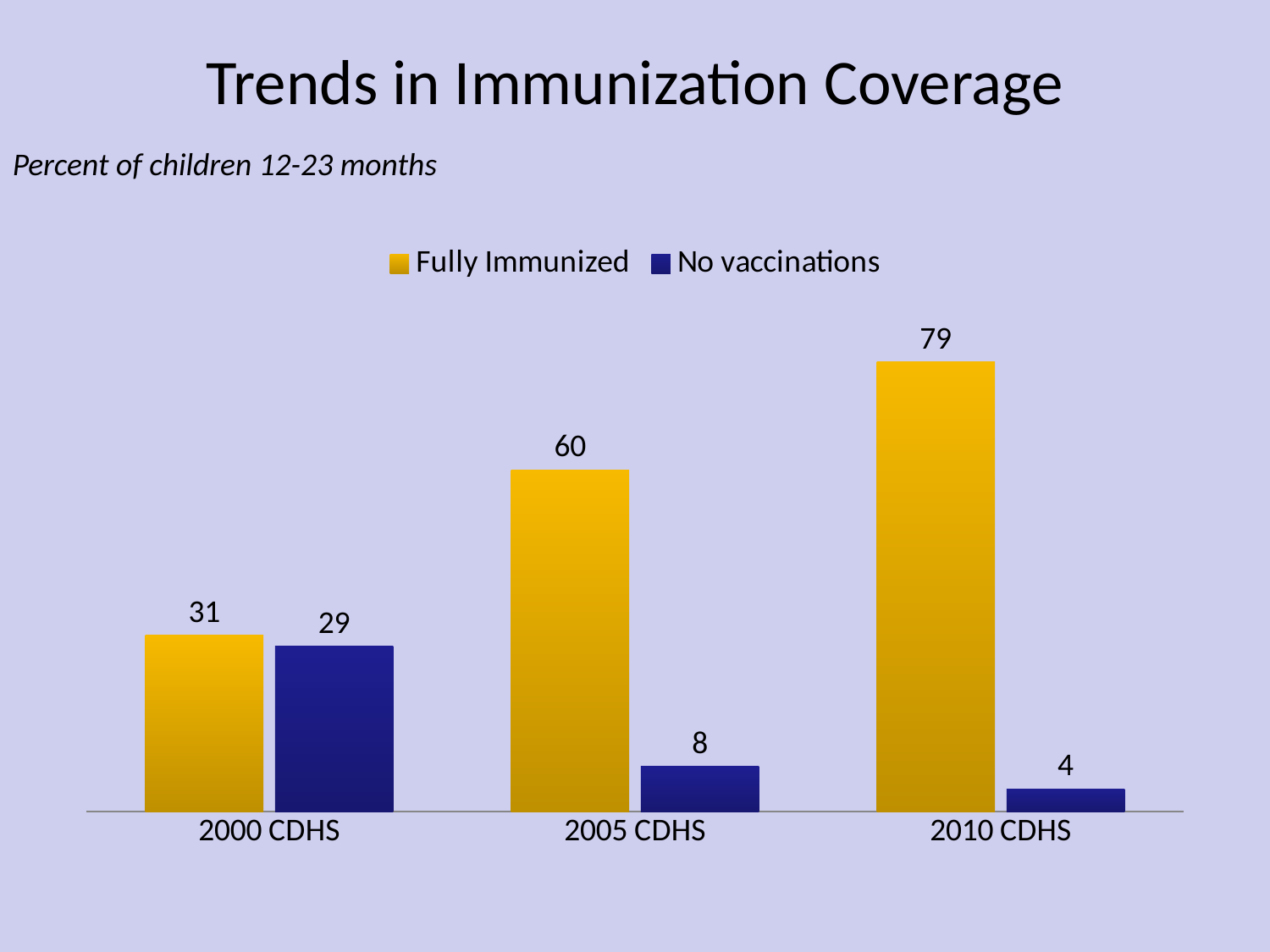

# Trends in Immunization Coverage
Percent of children 12-23 months

### Chart

| Category | Fully Immunized | No vaccinations |
|---|---|---|
| 2000 CDHS | 31.0 | 29.0 |
| 2005 CDHS | 60.0 | 8.0 |
| 2010 CDHS | 79.0 | 4.0 |